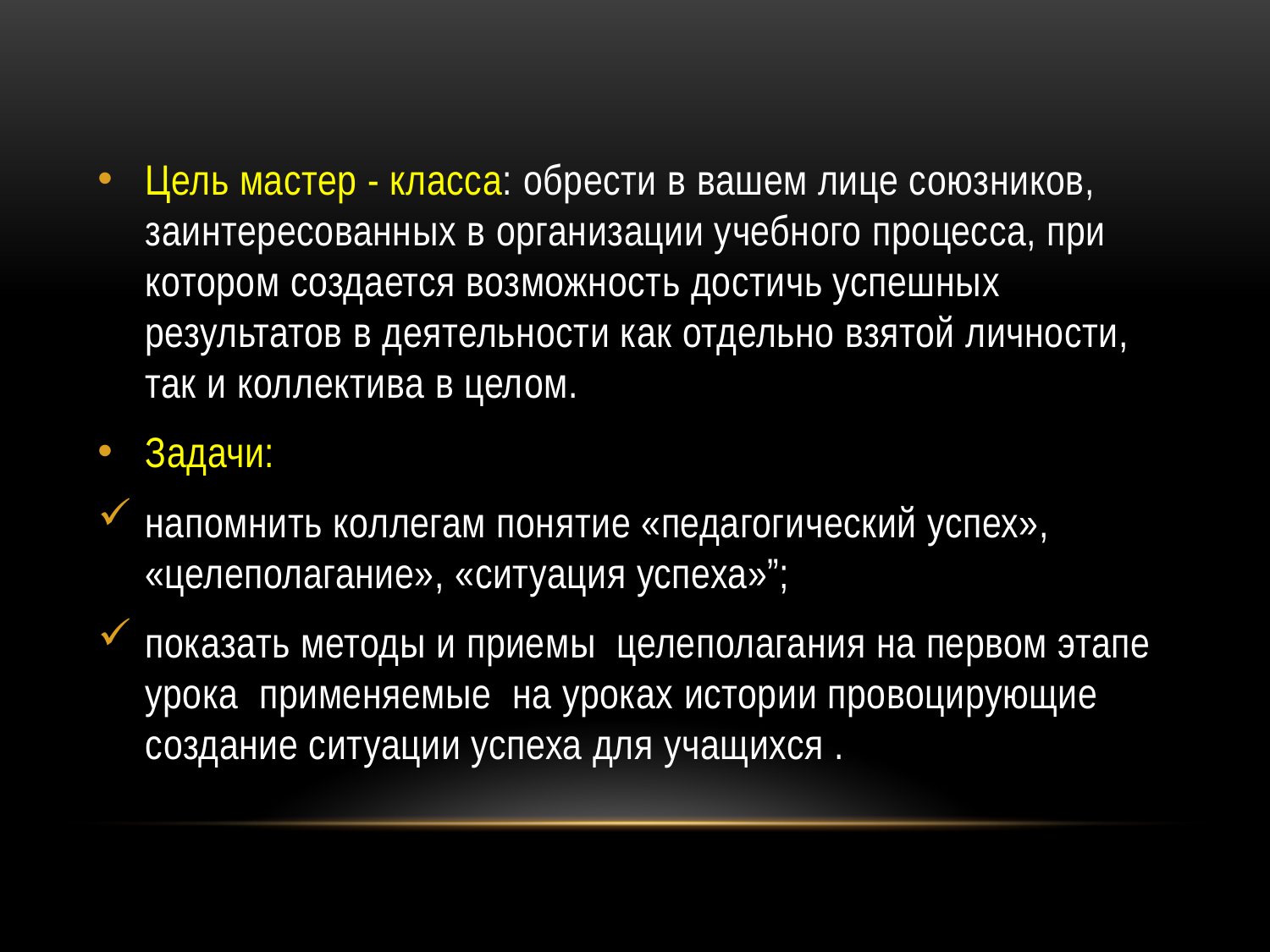

#
Цель мастер - класса: обрести в вашем лице союзников, заинтересованных в организации учебного процесса, при котором создается возможность достичь успешных результатов в деятельности как отдельно взятой личности, так и коллектива в целом.
Задачи:
напомнить коллегам понятие «педагогический успех», «целеполагание», «ситуация успеха»”;
показать методы и приемы  целеполагания на первом этапе урока  применяемые  на уроках истории провоцирующие создание ситуации успеха для учащихся .